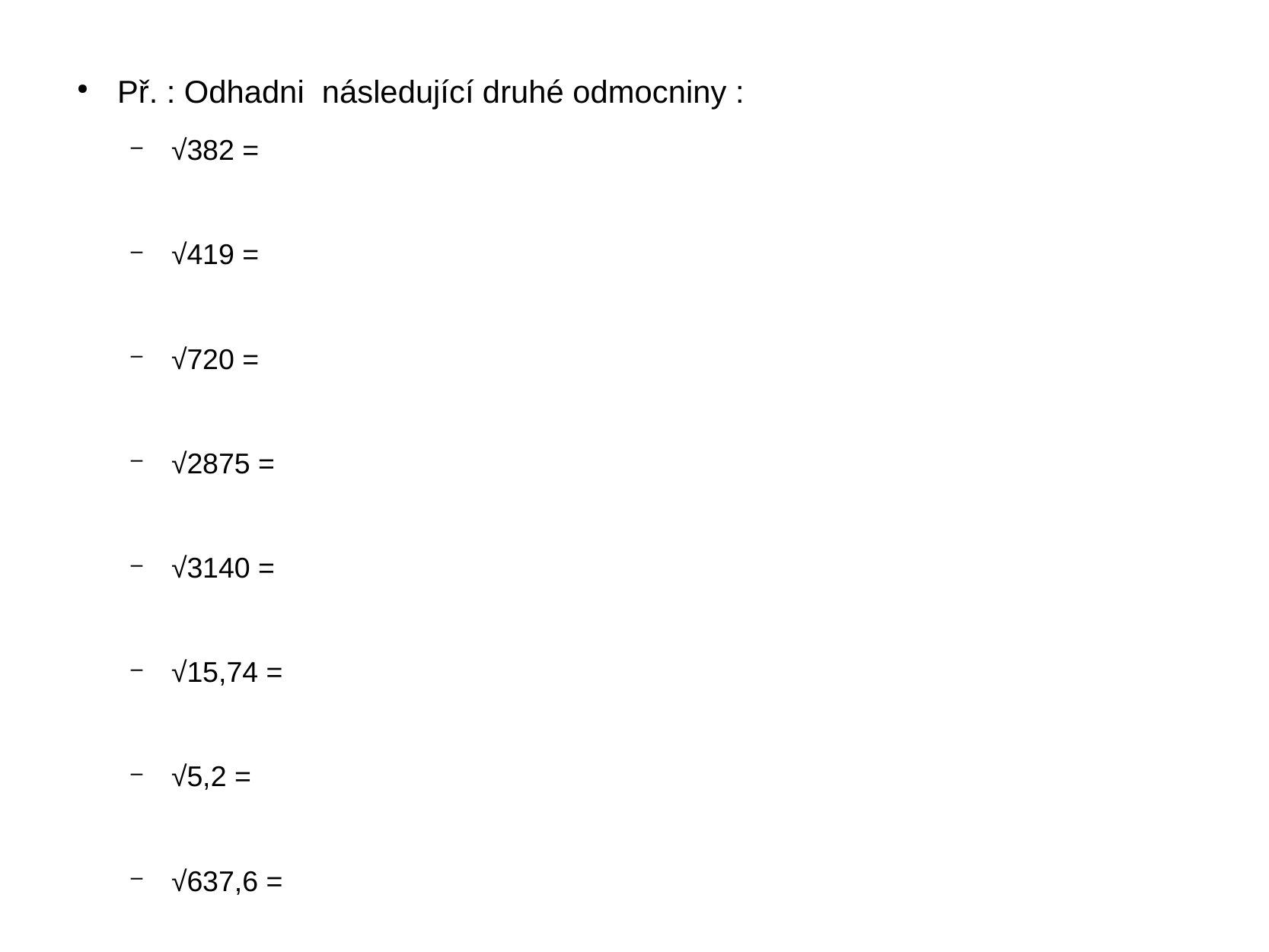

Př. : Odhadni  následující druhé odmocniny :
√382 =

√419 =

√720 =

√2875 =

√3140 =

√15,74 =

√5,2 =

√637,6 =